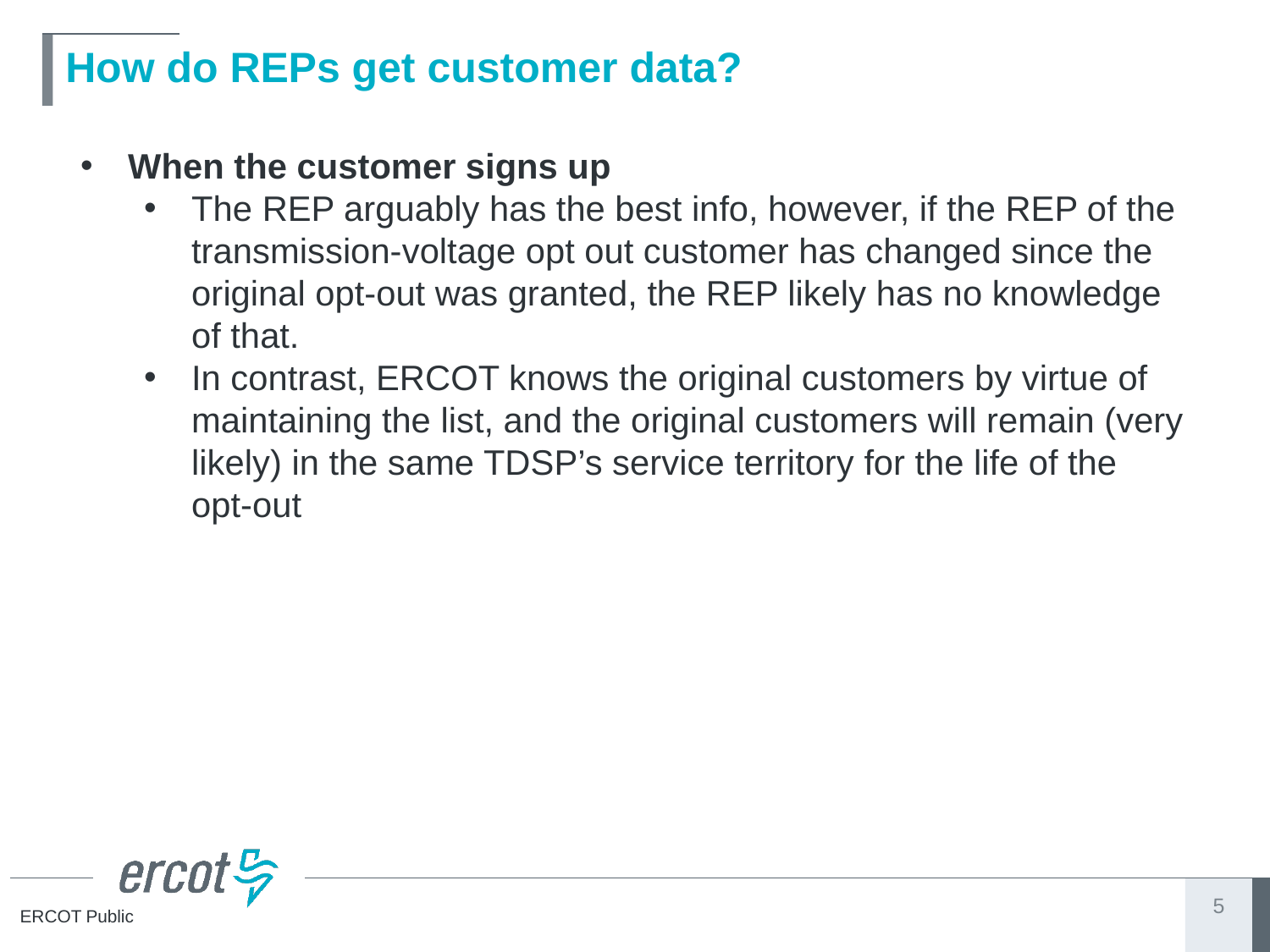

# How do REPs get customer data?
When the customer signs up
The REP arguably has the best info, however, if the REP of the transmission-voltage opt out customer has changed since the original opt-out was granted, the REP likely has no knowledge of that.
In contrast, ERCOT knows the original customers by virtue of maintaining the list, and the original customers will remain (very likely) in the same TDSP’s service territory for the life of the opt-out
5